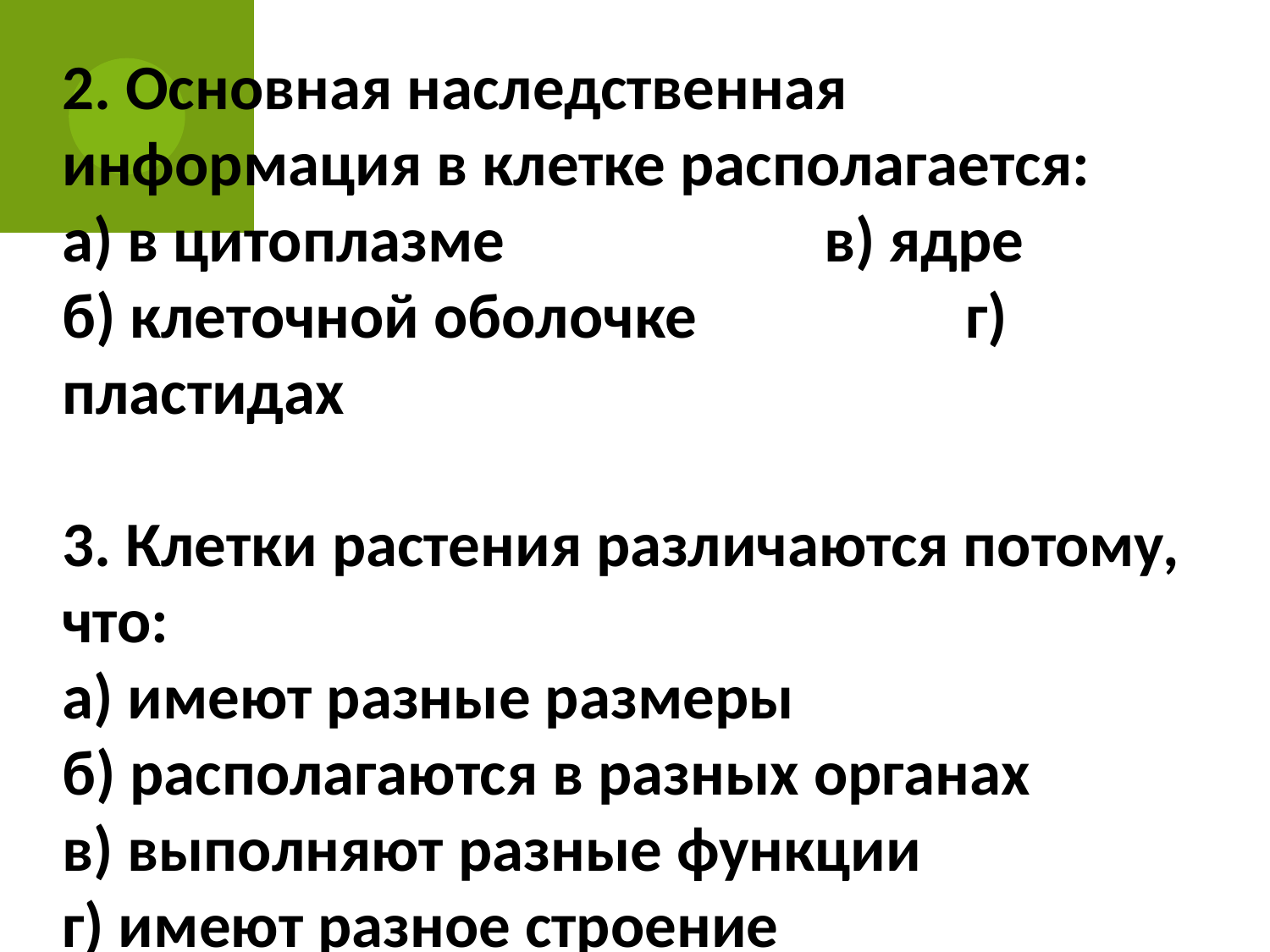

2. Основная наследственная информация в клетке располагается:
а) в цитоплазме			в) ядре
б) клеточной оболочке	 	 г) пластидах

3. Клетки растения различаются потому, что:
а) имеют разные размеры
б) располагаются в разных органах
в) выполняют разные функции
г) имеют разное строение